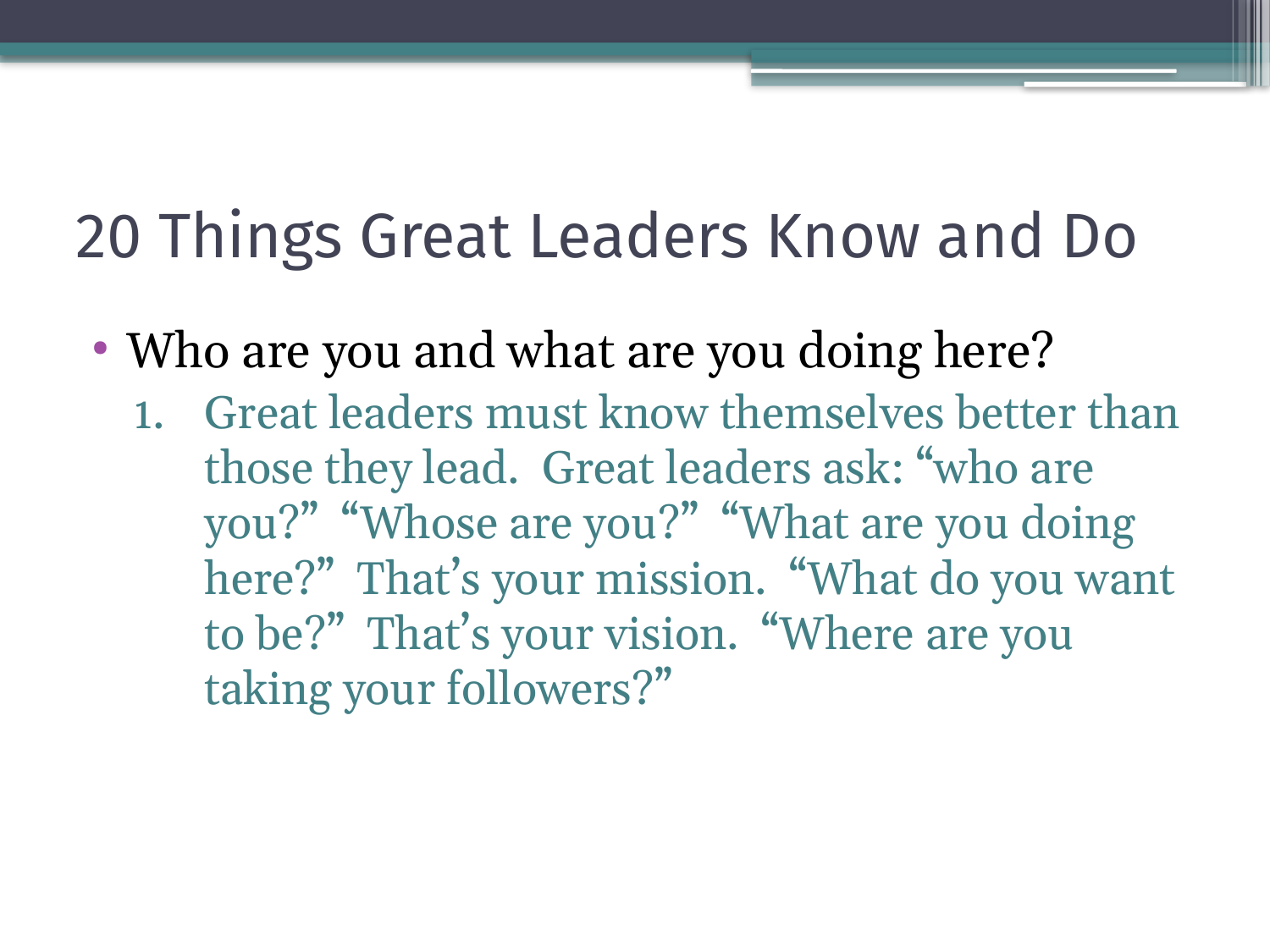

# 20 Things Great Leaders Know and Do
Who are you and what are you doing here?
Great leaders must know themselves better than those they lead.  Great leaders ask: “who are you?”  “Whose are you?”  “What are you doing here?”  That’s your mission.  “What do you want to be?”  That’s your vision.  “Where are you taking your followers?”